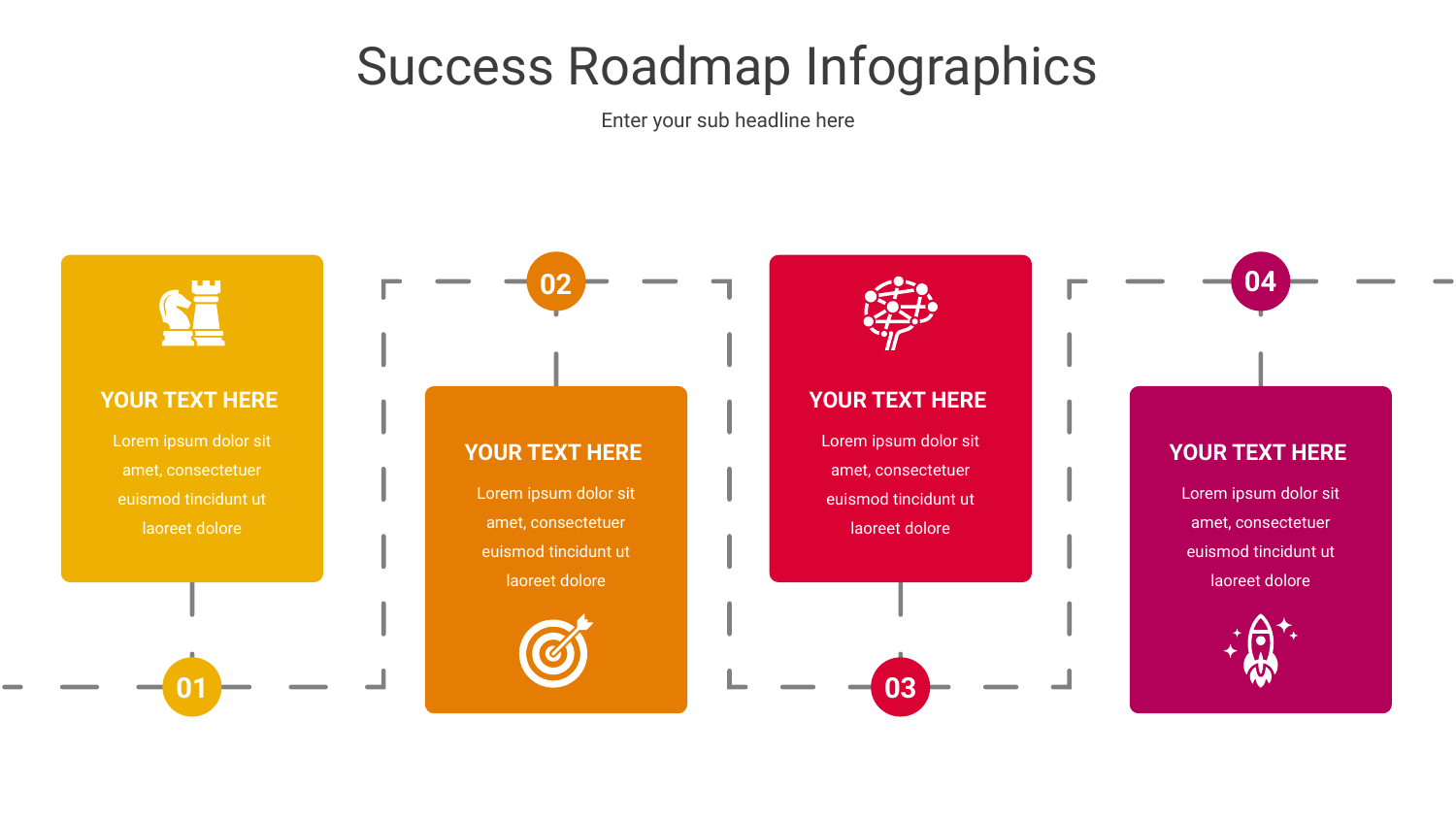

# Success Roadmap Infographics
Enter your sub headline here

04
02

YOUR TEXT HERE
Lorem ipsum dolor sit amet, consectetuer euismod tincidunt ut laoreet dolore
YOUR TEXT HERE
Lorem ipsum dolor sit amet, consectetuer euismod tincidunt ut laoreet dolore

YOUR TEXT HERE
Lorem ipsum dolor sit amet, consectetuer euismod tincidunt ut laoreet dolore
YOUR TEXT HERE
Lorem ipsum dolor sit amet, consectetuer euismod tincidunt ut laoreet dolore

01
03